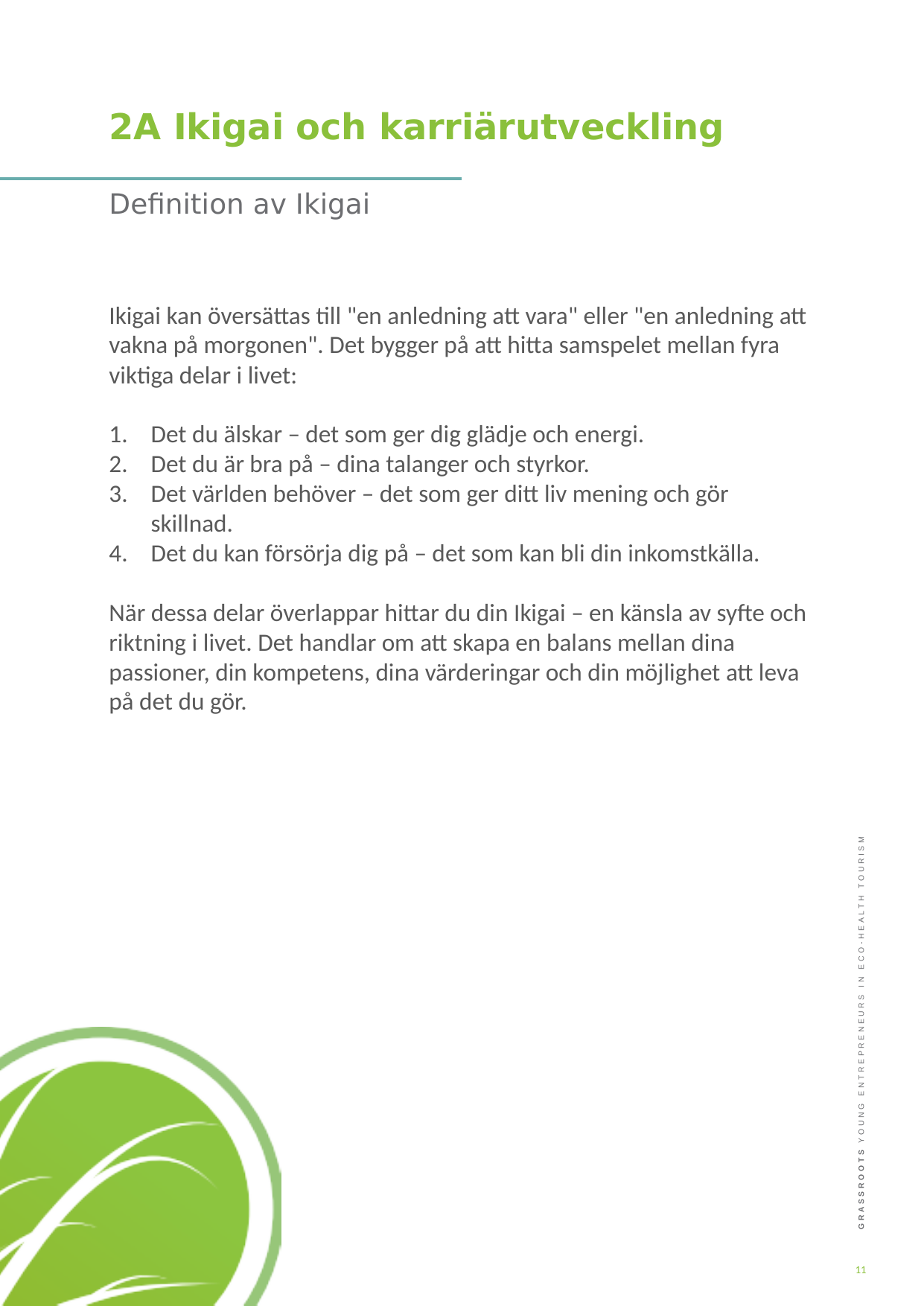

2A Ikigai och karriärutveckling
Definition av Ikigai
Ikigai kan översättas till "en anledning att vara" eller "en anledning att vakna på morgonen". Det bygger på att hitta samspelet mellan fyra viktiga delar i livet:

Det du älskar – det som ger dig glädje och energi.
Det du är bra på – dina talanger och styrkor.
Det världen behöver – det som ger ditt liv mening och gör skillnad.
Det du kan försörja dig på – det som kan bli din inkomstkälla.

När dessa delar överlappar hittar du din Ikigai – en känsla av syfte och riktning i livet. Det handlar om att skapa en balans mellan dina passioner, din kompetens, dina värderingar och din möjlighet att leva på det du gör.

11